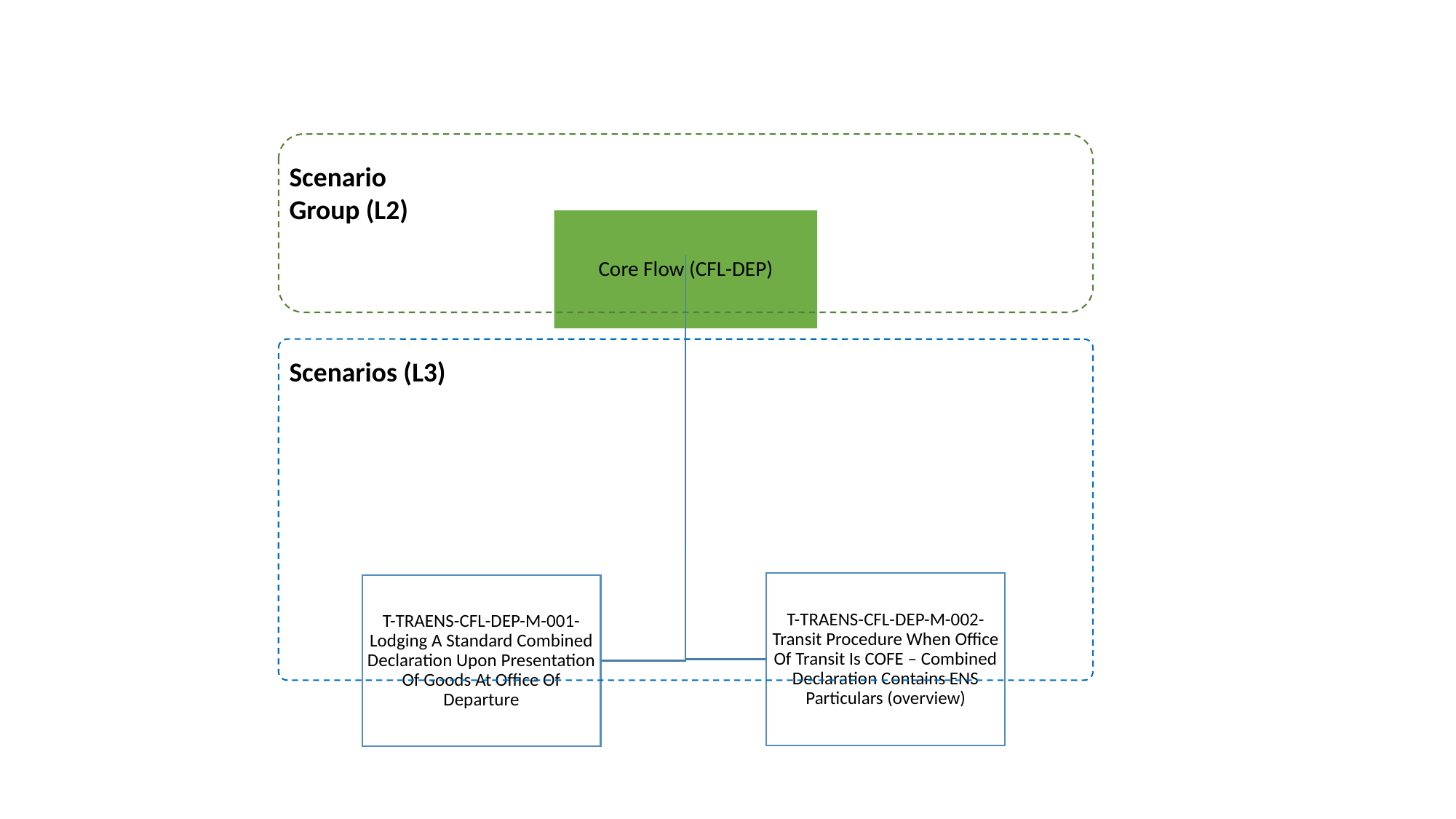

Core Flow (CFL-DEP)
T-TRAENS-CFL-DEP-M-001-Lodging A Standard Combined Declaration Upon Presentation Of Goods At Office Of Departure
T-TRAENS-CFL-DEP-M-002-Transit Procedure When Office Of Transit Is COFE – Combined Declaration Contains ENS Particulars (overview)
T-TRAENS-CFL-DEP-M-003-Transit Procedure Due To Re-entry At a Second Office Of Transit (COFE)
Scenario Group (L2)

Scenarios (L3)